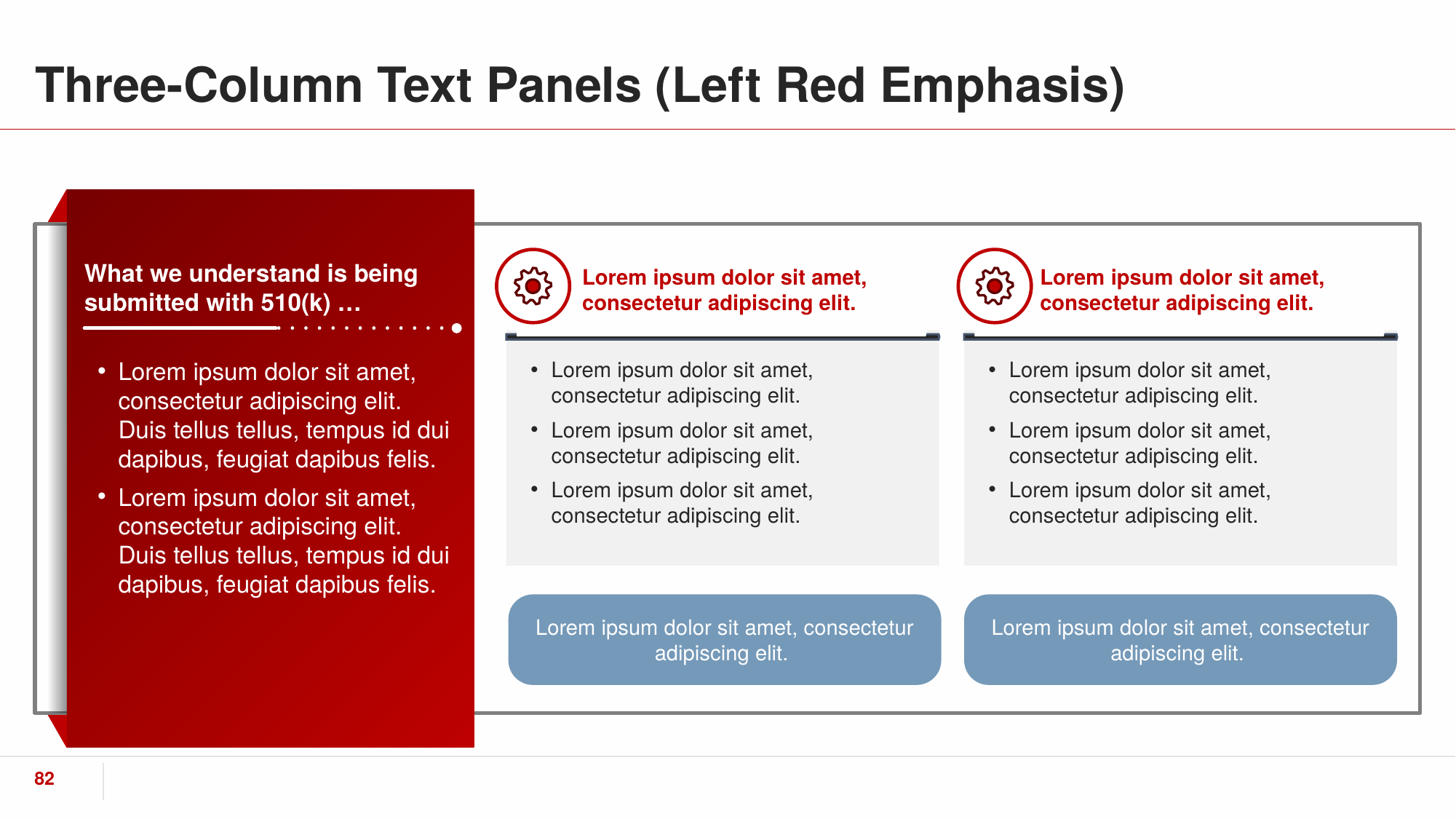

# Three-Column Text Panels (Left Red Emphasis)

Lorem ipsum dolor sit amet, consectetur adipiscing elit.
Lorem ipsum dolor sit amet, consectetur adipiscing elit.

What we understand is being submitted with 510(k) …

Lorem ipsum dolor sit amet, consectetur adipiscing elit. Duis tellus tellus, tempus id dui dapibus, feugiat dapibus felis.
Lorem ipsum dolor sit amet, consectetur adipiscing elit. Duis tellus tellus, tempus id dui dapibus, feugiat dapibus felis.
Lorem ipsum dolor sit amet, consectetur adipiscing elit.
Lorem ipsum dolor sit amet, consectetur adipiscing elit.
Lorem ipsum dolor sit amet, consectetur adipiscing elit.
Lorem ipsum dolor sit amet, consectetur adipiscing elit.
Lorem ipsum dolor sit amet, consectetur adipiscing elit.
Lorem ipsum dolor sit amet, consectetur adipiscing elit.
Lorem ipsum dolor sit amet, consectetur adipiscing elit.
Lorem ipsum dolor sit amet, consectetur adipiscing elit.

82